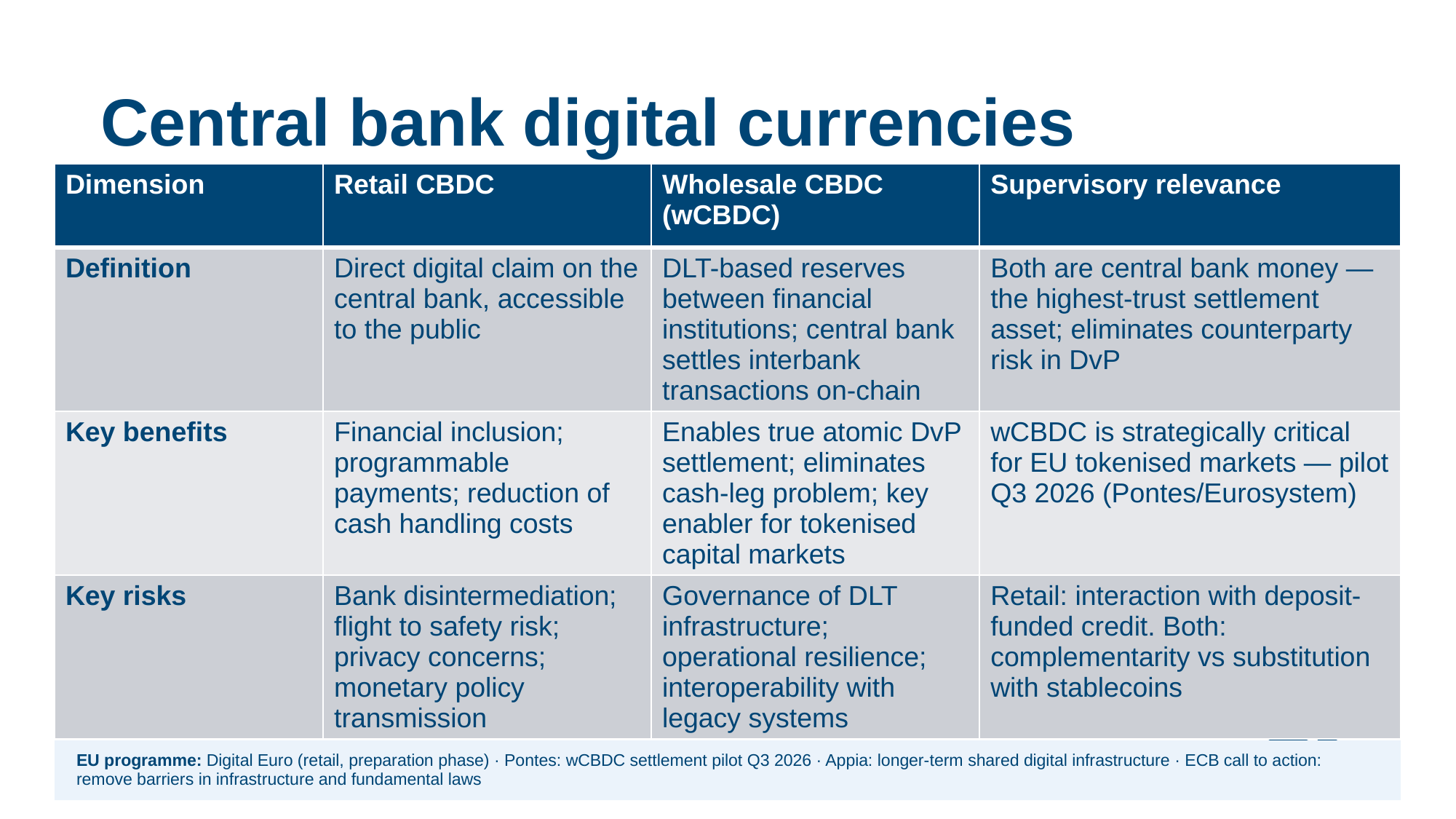

# Central bank digital currencies (CBDCs)
| Dimension | Retail CBDC | Wholesale CBDC (wCBDC) | Supervisory relevance |
| --- | --- | --- | --- |
| Definition | Direct digital claim on the central bank, accessible to the public | DLT-based reserves between financial institutions; central bank settles interbank transactions on-chain | Both are central bank money — the highest-trust settlement asset; eliminates counterparty risk in DvP |
| Key benefits | Financial inclusion; programmable payments; reduction of cash handling costs | Enables true atomic DvP settlement; eliminates cash-leg problem; key enabler for tokenised capital markets | wCBDC is strategically critical for EU tokenised markets — pilot Q3 2026 (Pontes/Eurosystem) |
| Key risks | Bank disintermediation; flight to safety risk; privacy concerns; monetary policy transmission | Governance of DLT infrastructure; operational resilience; interoperability with legacy systems | Retail: interaction with deposit-funded credit. Both: complementarity vs substitution with stablecoins |
24
EU programme: Digital Euro (retail, preparation phase) · Pontes: wCBDC settlement pilot Q3 2026 · Appia: longer-term shared digital infrastructure · ECB call to action: remove barriers in infrastructure and fundamental laws